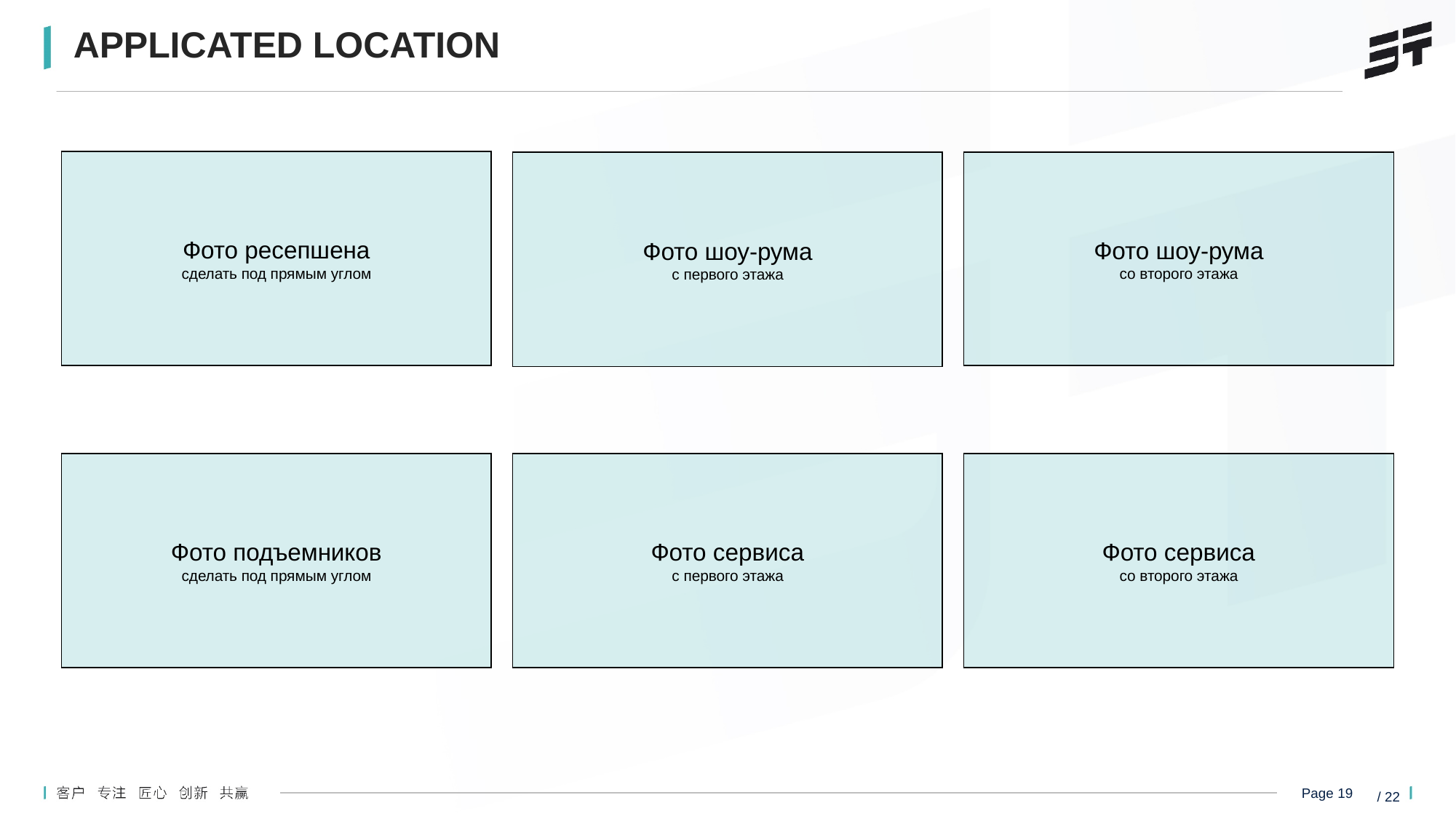

APPLICATED LOCATION
Фото ресепшена
сделать под прямым углом
Фото шоу-рума
с первого этажа
Фото шоу-рума
со второго этажа
Фото подъемников
сделать под прямым углом
Фото сервиса
с первого этажа
Фото сервиса
со второго этажа